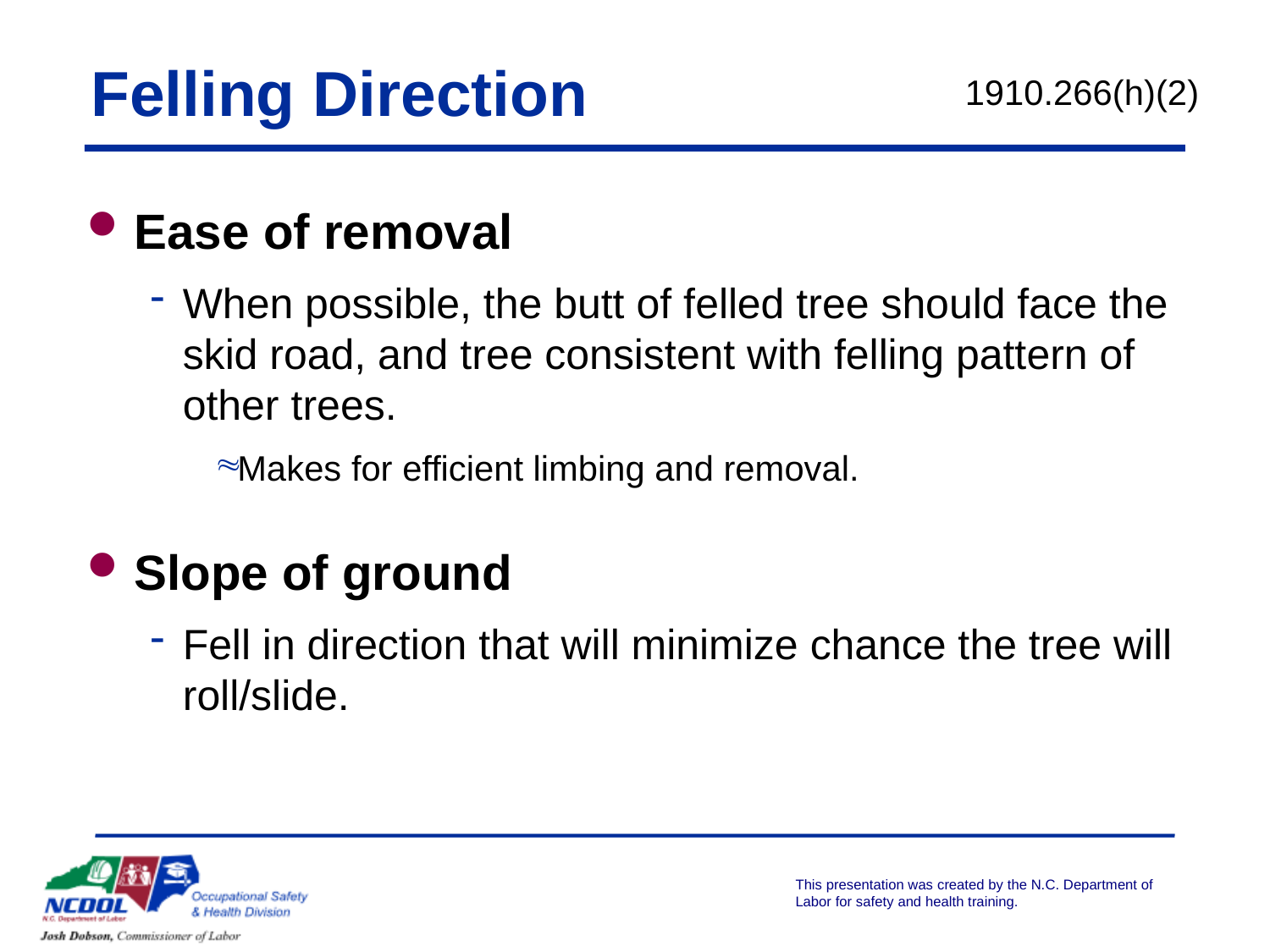

# Felling Direction
1910.266(h)(2)

Ease of removal
When possible, the butt of felled tree should face the skid road, and tree consistent with felling pattern of other trees.
Makes for efficient limbing and removal.

Slope of ground
Fell in direction that will minimize chance the tree will roll/slide.